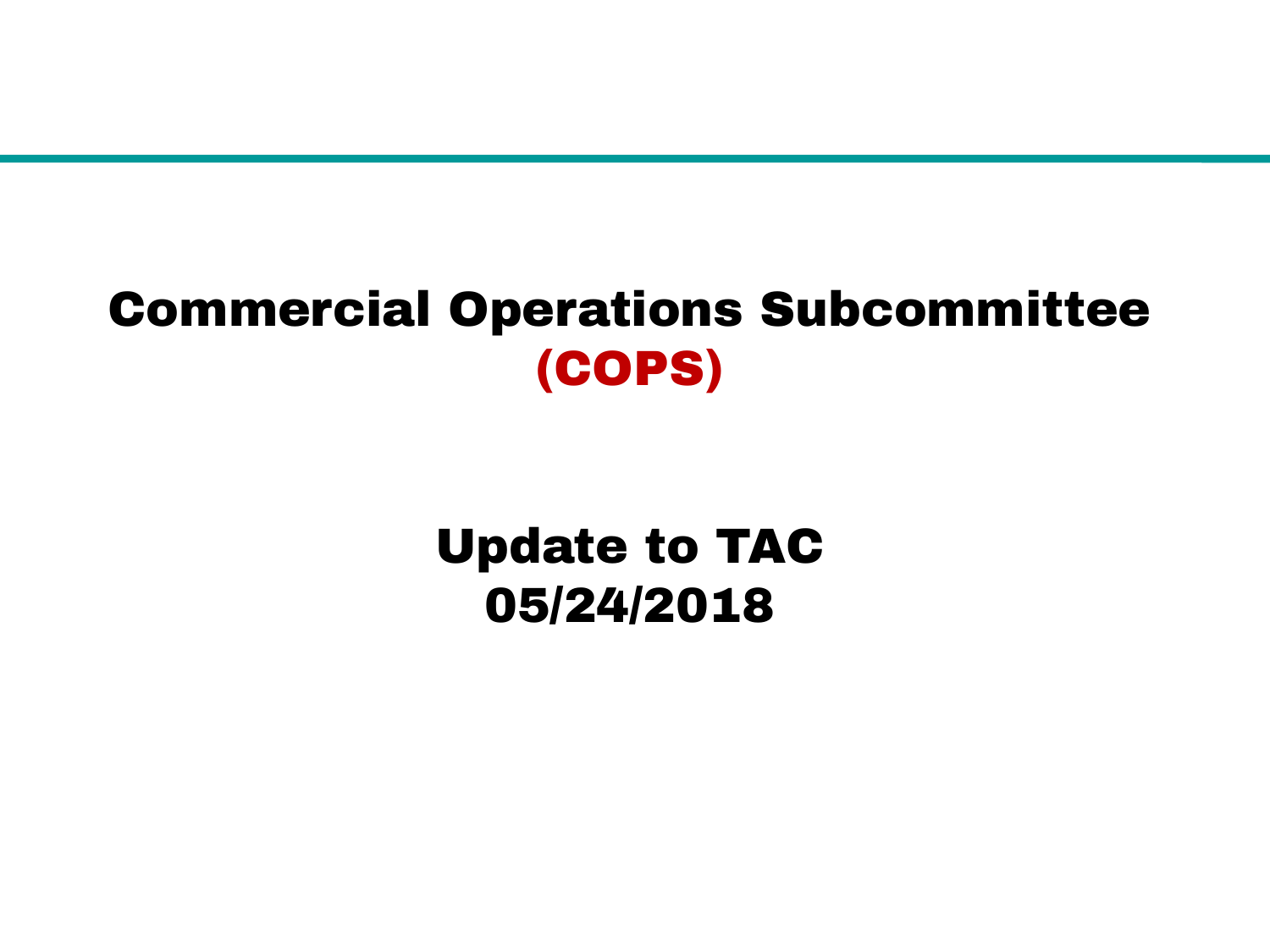

# Commercial Operations Subcommittee (COPS) Update to TAC 05/24/2018